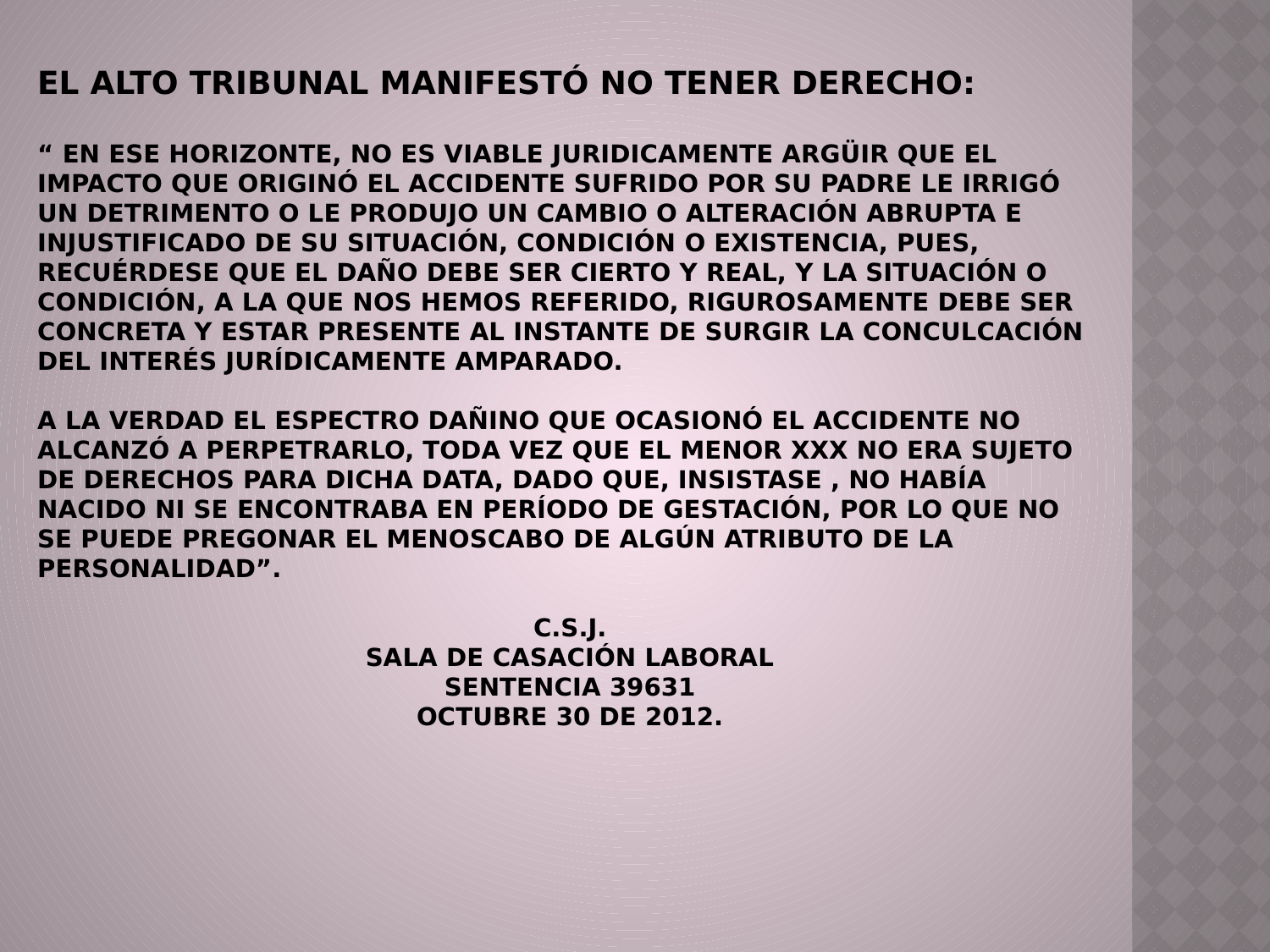

EL ALTO TRIBUNAL MANIFESTÓ NO TENER DERECHO:

“ EN ESE HORIZONTE, NO ES VIABLE JURIDICAMENTE ARGÜIR QUE EL IMPACTO QUE ORIGINÓ EL ACCIDENTE SUFRIDO POR SU PADRE LE IRRIGÓ UN DETRIMENTO O LE PRODUJO UN CAMBIO O ALTERACIÓN ABRUPTA E INJUSTIFICADO DE SU SITUACIÓN, CONDICIÓN O EXISTENCIA, PUES, RECUÉRDESE QUE EL DAÑO DEBE SER CIERTO Y REAL, Y LA SITUACIÓN O CONDICIÓN, A LA QUE NOS HEMOS REFERIDO, RIGUROSAMENTE DEBE SER CONCRETA Y ESTAR PRESENTE AL INSTANTE DE SURGIR LA CONCULCACIÓN DEL INTERÉS JURÍDICAMENTE AMPARADO.

A LA VERDAD EL ESPECTRO DAÑINO QUE OCASIONÓ EL ACCIDENTE NO ALCANZÓ A PERPETRARLO, TODA VEZ QUE EL MENOR XXX NO ERA SUJETO DE DERECHOS PARA DICHA DATA, DADO QUE, INSISTASE , NO HABÍA NACIDO NI SE ENCONTRABA EN PERÍODO DE GESTACIÓN, POR LO QUE NO SE PUEDE PREGONAR EL MENOSCABO DE ALGÚN ATRIBUTO DE LA PERSONALIDAD”.

C.S.J.
SALA DE CASACIÓN LABORAL
SENTENCIA 39631
OCTUBRE 30 DE 2012.